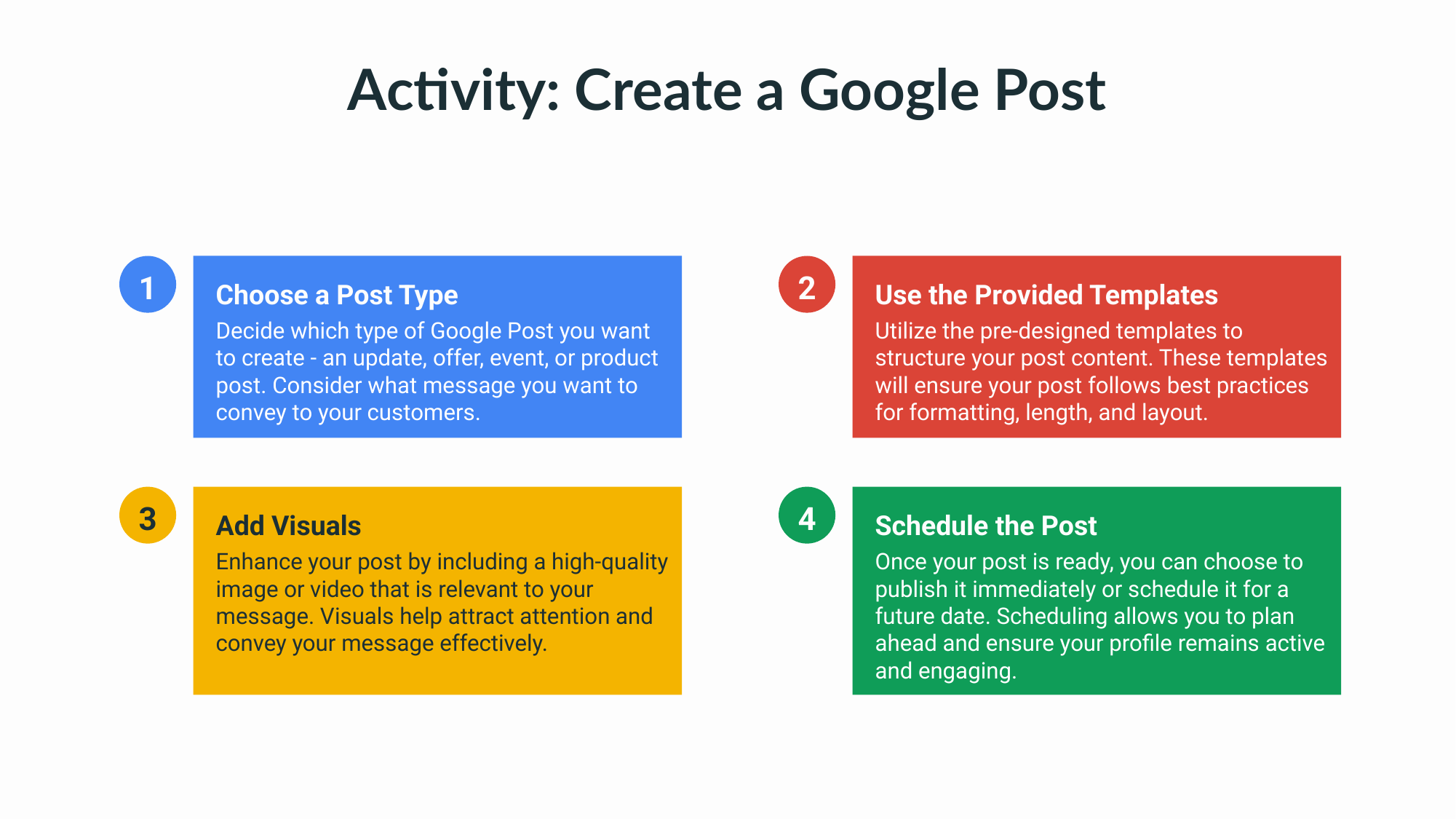

Activity: Create a Google Post

1
2
Choose a Post Type
Use the Provided Templates
Decide which type of Google Post you want to create - an update, offer, event, or product post. Consider what message you want to convey to your customers.
Utilize the pre-designed templates to structure your post content. These templates will ensure your post follows best practices for formatting, length, and layout.

3
4
Add Visuals
Schedule the Post
Enhance your post by including a high-quality image or video that is relevant to your message. Visuals help attract attention and convey your message effectively.
Once your post is ready, you can choose to publish it immediately or schedule it for a future date. Scheduling allows you to plan ahead and ensure your profile remains active and engaging.